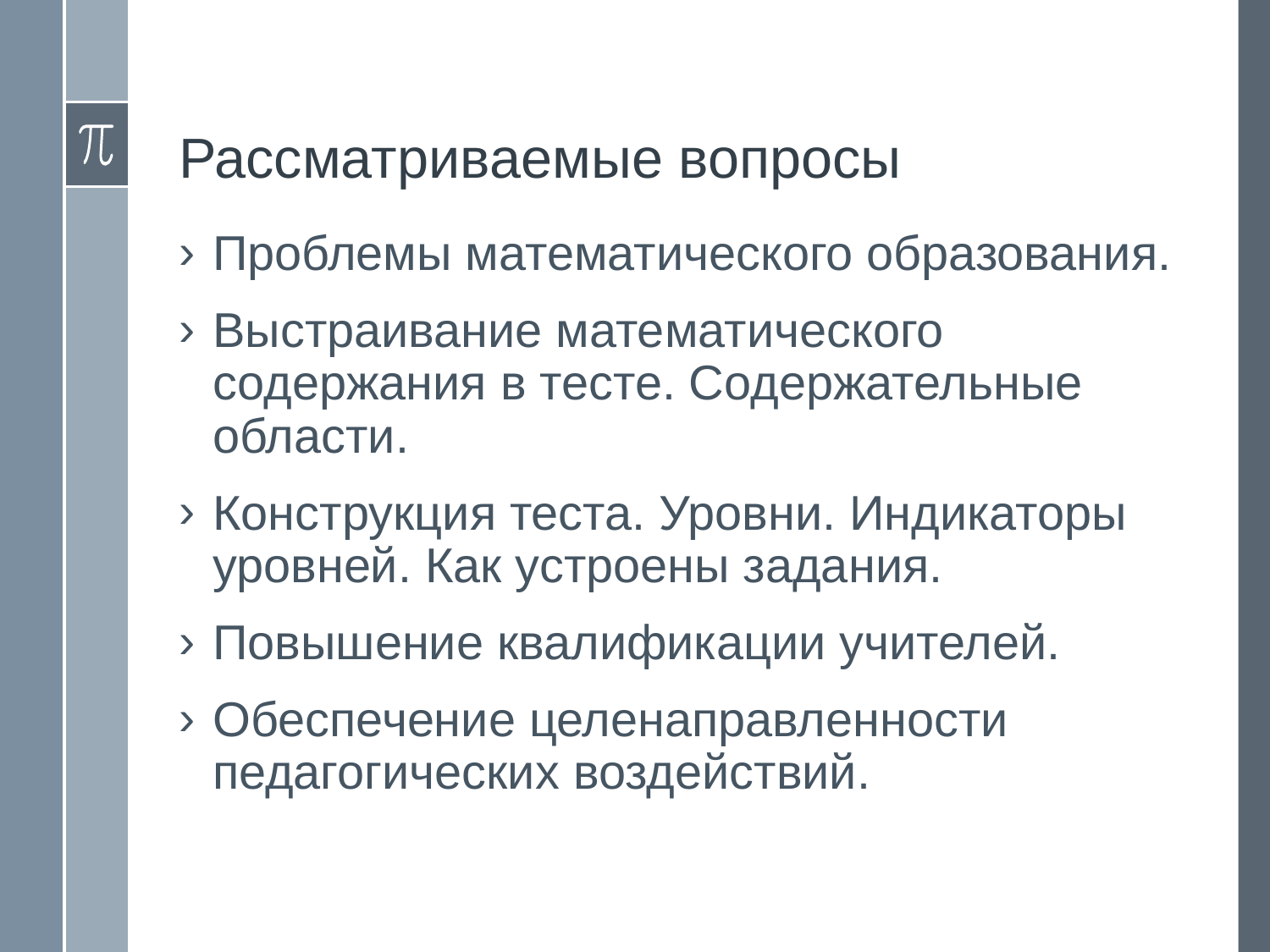

# Рассматриваемые вопросы
Проблемы математического образования.
Выстраивание математического содержания в тесте. Содержательные области.
Конструкция теста. Уровни. Индикаторы уровней. Как устроены задания.
Повышение квалификации учителей.
Обеспечение целенаправленности педагогических воздействий.